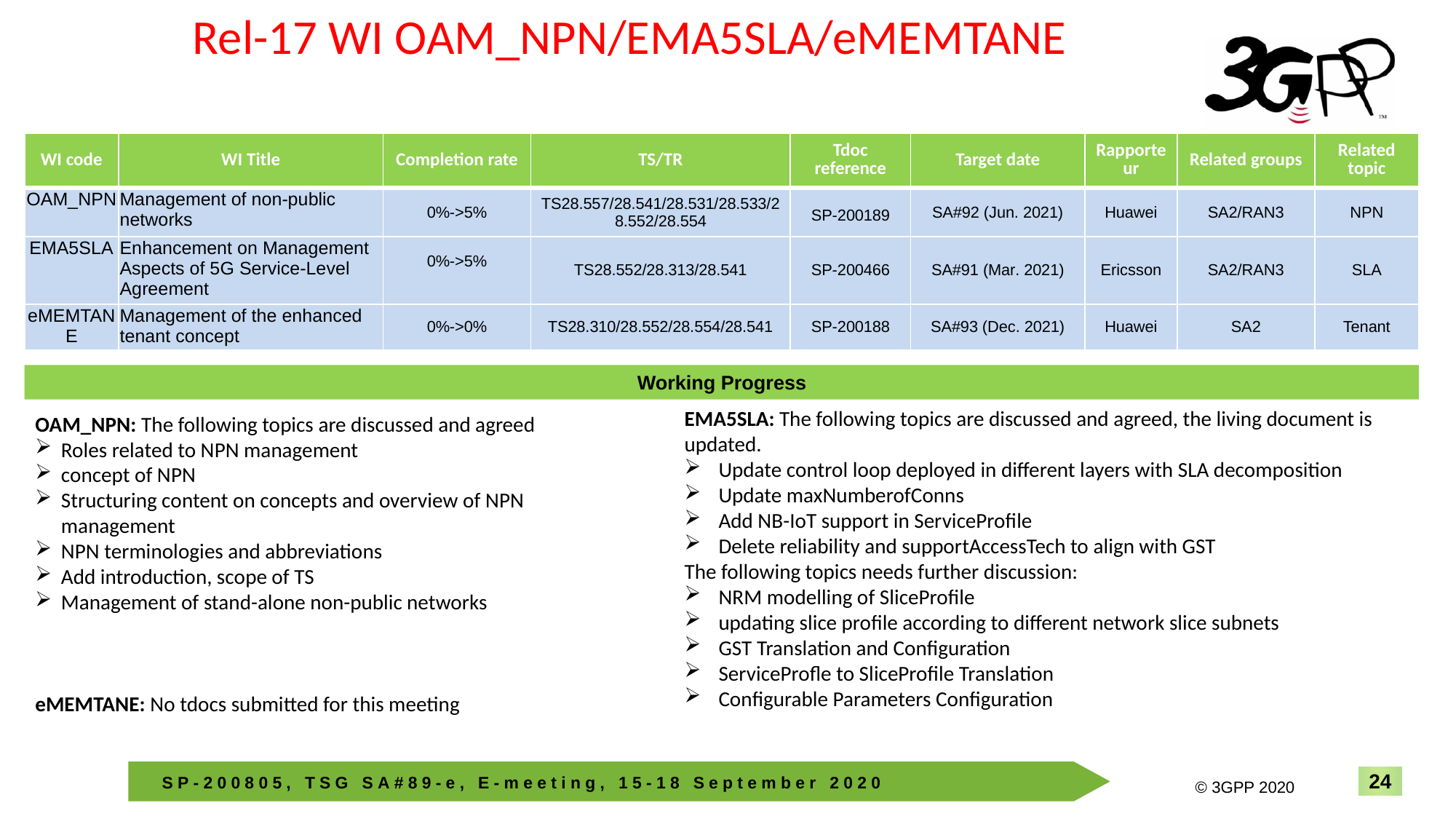

Rel-17 WI OAM_NPN/EMA5SLA/eMEMTANE
| WI code | WI Title | Completion rate | TS/TR | Tdoc reference | Target date | Rapporteur | Related groups | Related topic |
| --- | --- | --- | --- | --- | --- | --- | --- | --- |
| OAM\_NPN | Management of non-public networks | 0%->5% | TS28.557/28.541/28.531/28.533/28.552/28.554 | SP-200189 | SA#92 (Jun. 2021) | Huawei | SA2/RAN3 | NPN |
| EMA5SLA | Enhancement on Management Aspects of 5G Service-Level Agreement | 0%->5% | TS28.552/28.313/28.541 | SP-200466 | SA#91 (Mar. 2021) | Ericsson | SA2/RAN3 | SLA |
| eMEMTANE | Management of the enhanced tenant concept | 0%->0% | TS28.310/28.552/28.554/28.541 | SP-200188 | SA#93 (Dec. 2021) | Huawei | SA2 | Tenant |
Working Progress
EMA5SLA: The following topics are discussed and agreed, the living document is updated.
Update control loop deployed in different layers with SLA decomposition
Update maxNumberofConns
Add NB-IoT support in ServiceProfile
Delete reliability and supportAccessTech to align with GST
The following topics needs further discussion:
NRM modelling of SliceProfile
updating slice profile according to different network slice subnets
GST Translation and Configuration
ServiceProfle to SliceProfile Translation
Configurable Parameters Configuration
OAM_NPN: The following topics are discussed and agreed
Roles related to NPN management
concept of NPN
Structuring content on concepts and overview of NPN management
NPN terminologies and abbreviations
Add introduction, scope of TS
Management of stand-alone non-public networks

eMEMTANE: No tdocs submitted for this meeting